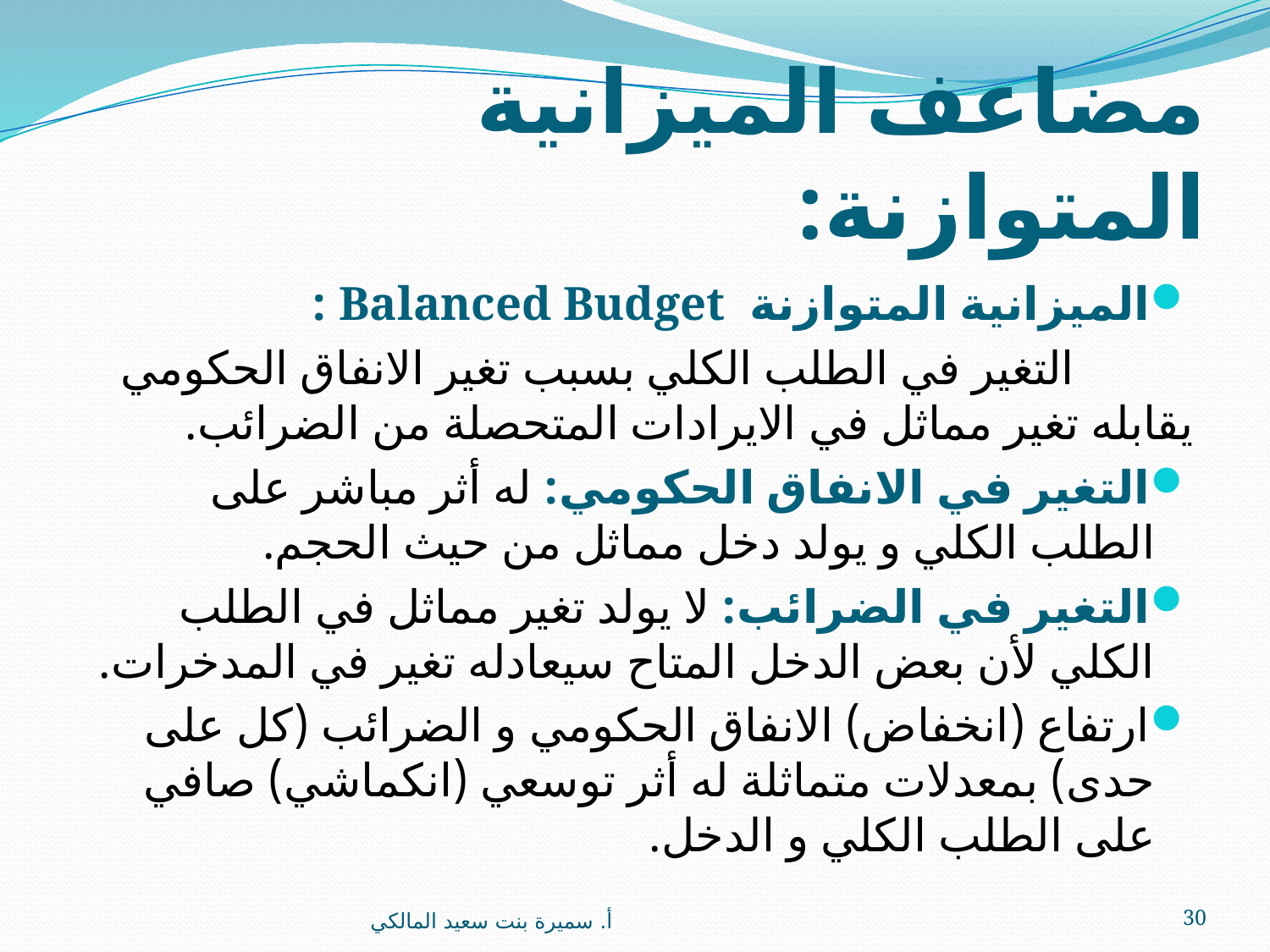

# مضاعف الميزانية المتوازنة:
الميزانية المتوازنة  Balanced Budget :
          التغير في الطلب الكلي بسبب تغير الانفاق الحكومي يقابله تغير مماثل في الايرادات المتحصلة من الضرائب.
التغير في الانفاق الحكومي: له أثر مباشر على الطلب الكلي و يولد دخل مماثل من حيث الحجم.
التغير في الضرائب: لا يولد تغير مماثل في الطلب الكلي لأن بعض الدخل المتاح سيعادله تغير في المدخرات.
ارتفاع (انخفاض) الانفاق الحكومي و الضرائب (كل على حدى) بمعدلات متماثلة له أثر توسعي (انكماشي) صافي على الطلب الكلي و الدخل.
أ. سميرة بنت سعيد المالكي
30